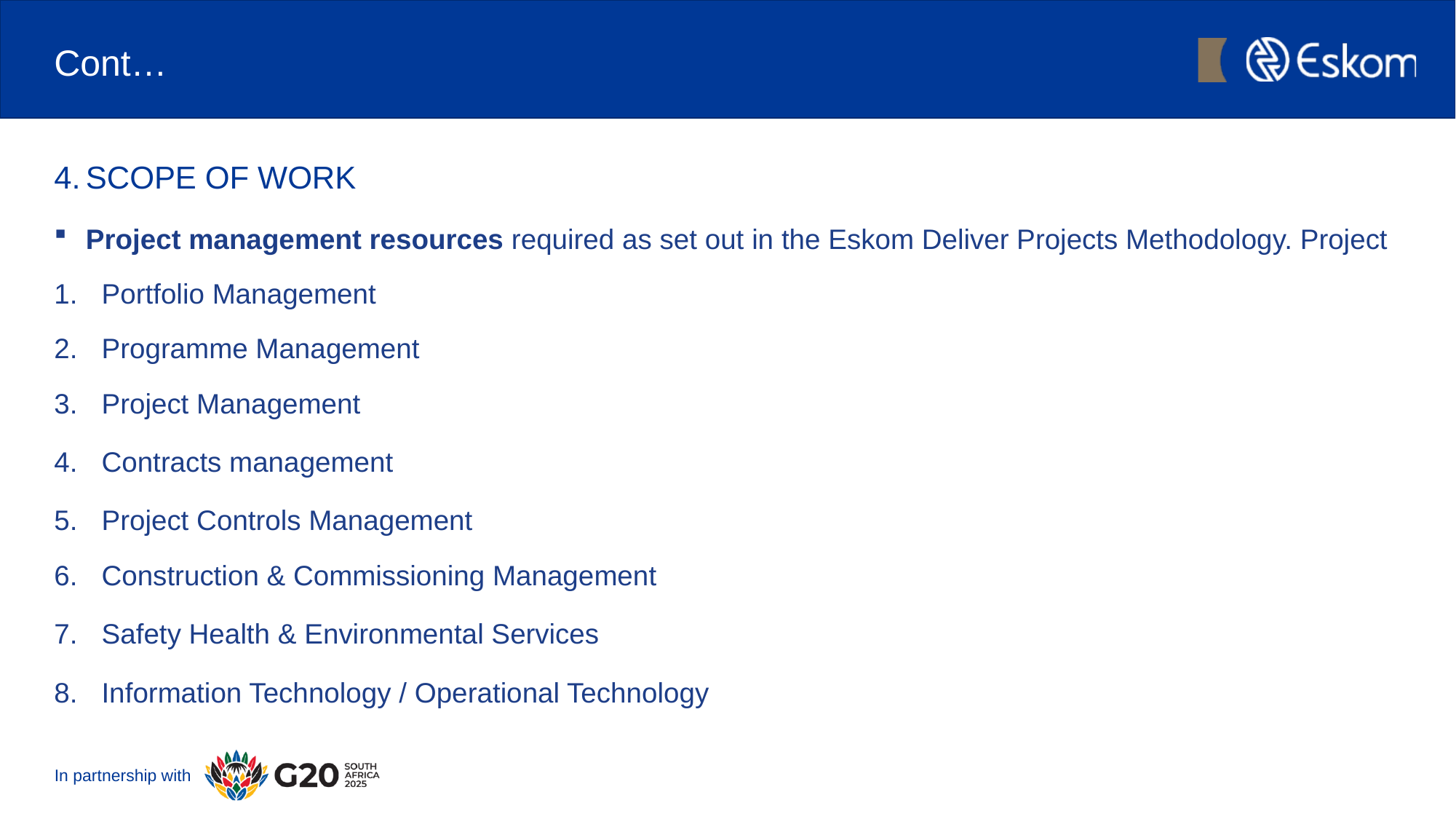

# Cont…
4.	SCOPE OF WORK
Project management resources required as set out in the Eskom Deliver Projects Methodology. Project
Portfolio Management
Programme Management
Project Management
Contracts management
Project Controls Management
Construction & Commissioning Management
Safety Health & Environmental Services
Information Technology / Operational Technology